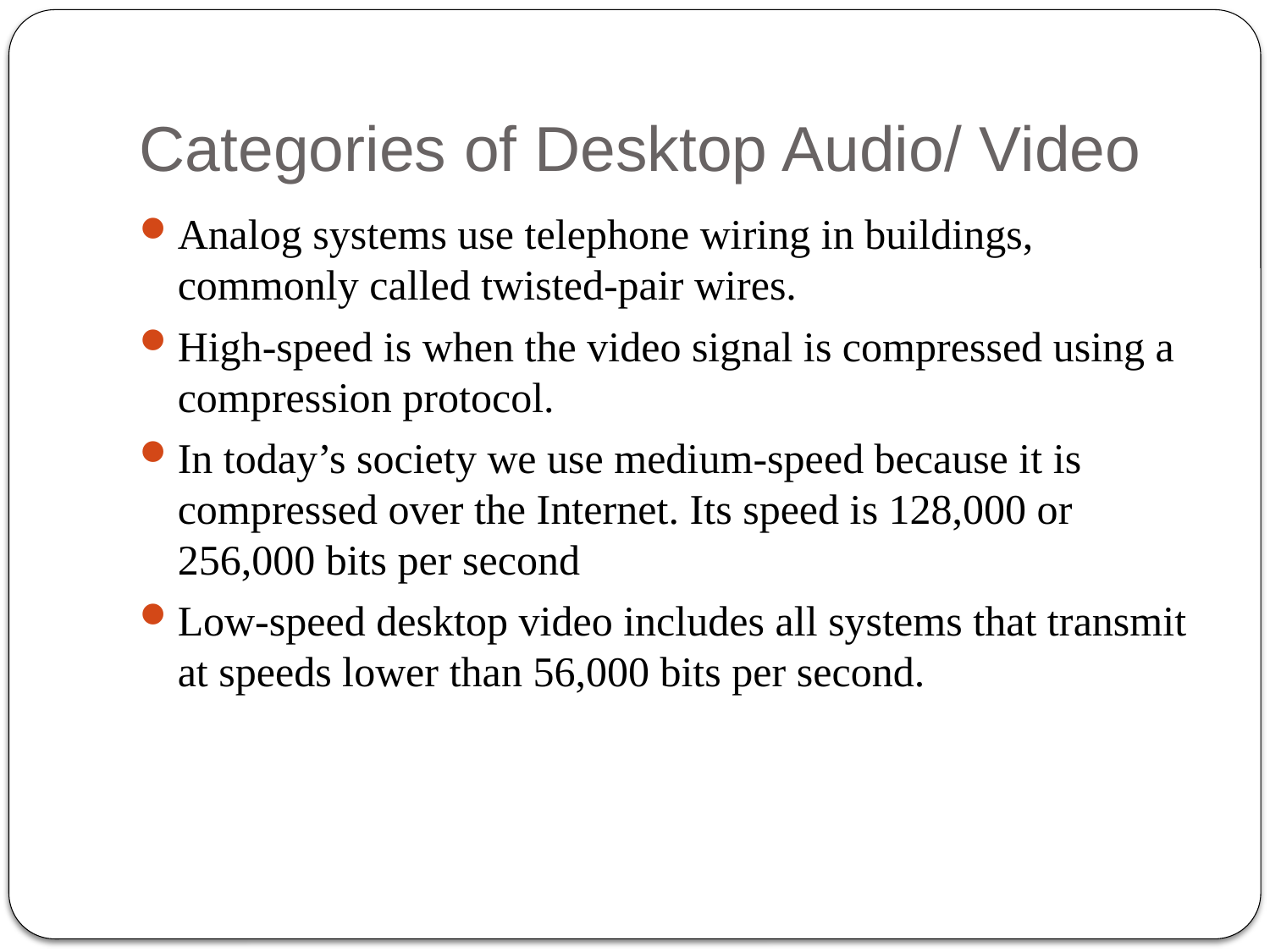

# Categories of Desktop Audio/ Video
Analog systems use telephone wiring in buildings, commonly called twisted-pair wires.
High-speed is when the video signal is compressed using a compression protocol.
In today’s society we use medium-speed because it is compressed over the Internet. Its speed is 128,000 or 256,000 bits per second
Low-speed desktop video includes all systems that transmit at speeds lower than 56,000 bits per second.